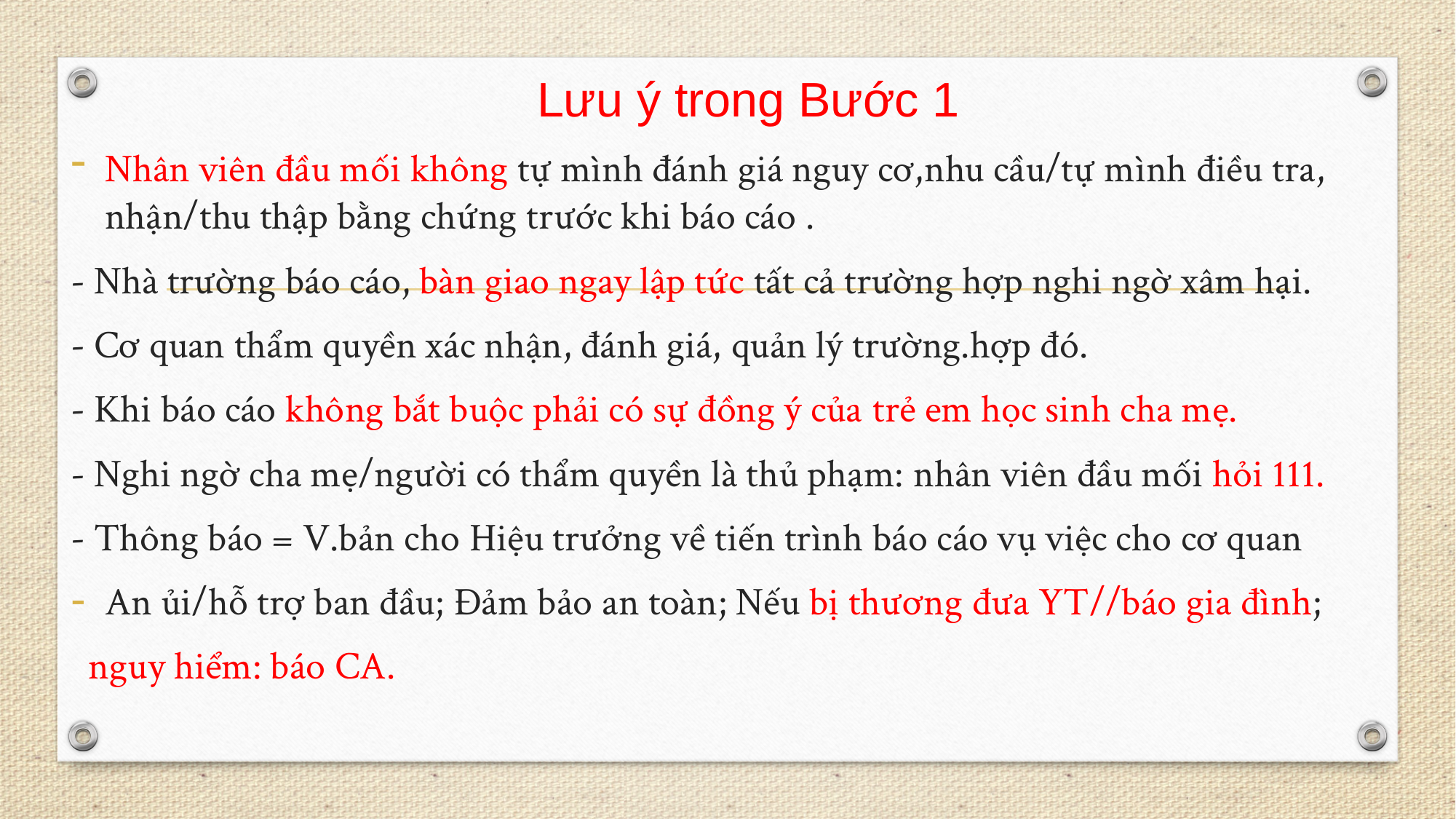

# Lưu ý trong Bước 1
Nhân viên đầu mối không tự mình đánh giá nguy cơ,nhu cầu/tự mình điều tra, nhận/thu thập bằng chứng trước khi báo cáo .
- Nhà trường báo cáo, bàn giao ngay lập tức tất cả trường hợp nghi ngờ xâm hại.
- Cơ quan thẩm quyền xác nhận, đánh giá, quản lý trường.hợp đó.
- Khi báo cáo không bắt buộc phải có sự đồng ý của trẻ em học sinh cha mẹ.
- Nghi ngờ cha mẹ/người có thẩm quyền là thủ phạm: nhân viên đầu mối hỏi 111.
- Thông báo = V.bản cho Hiệu trưởng về tiến trình báo cáo vụ việc cho cơ quan
An ủi/hỗ trợ ban đầu; Đảm bảo an toàn; Nếu bị thương đưa YT//báo gia đình;
  nguy hiểm: báo CA.